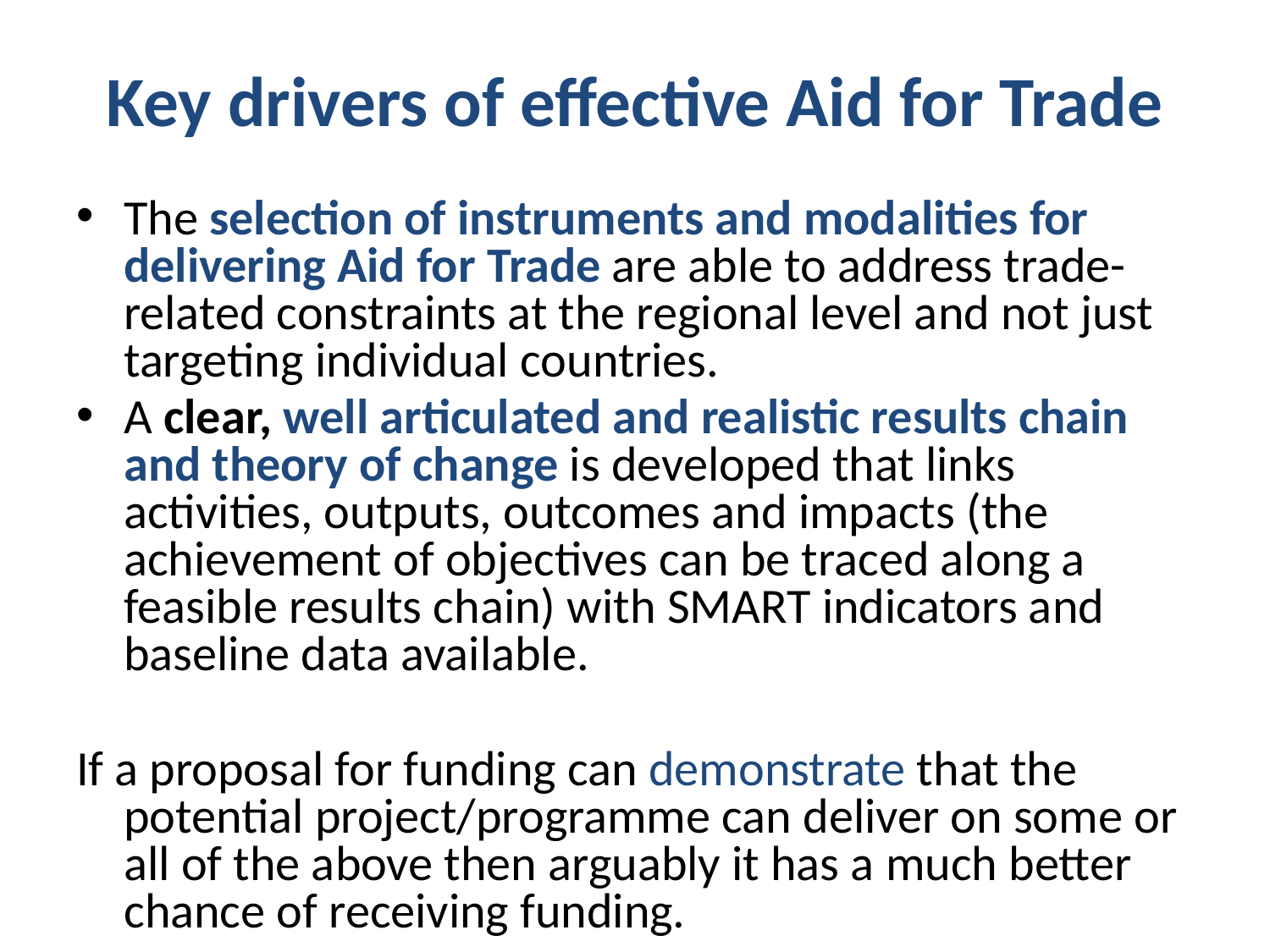

# Key drivers of effective Aid for Trade
The selection of instruments and modalities for delivering Aid for Trade are able to address trade-related constraints at the regional level and not just targeting individual countries.
A clear, well articulated and realistic results chain and theory of change is developed that links activities, outputs, outcomes and impacts (the achievement of objectives can be traced along a feasible results chain) with SMART indicators and baseline data available.

If a proposal for funding can demonstrate that the potential project/programme can deliver on some or all of the above then arguably it has a much better chance of receiving funding.